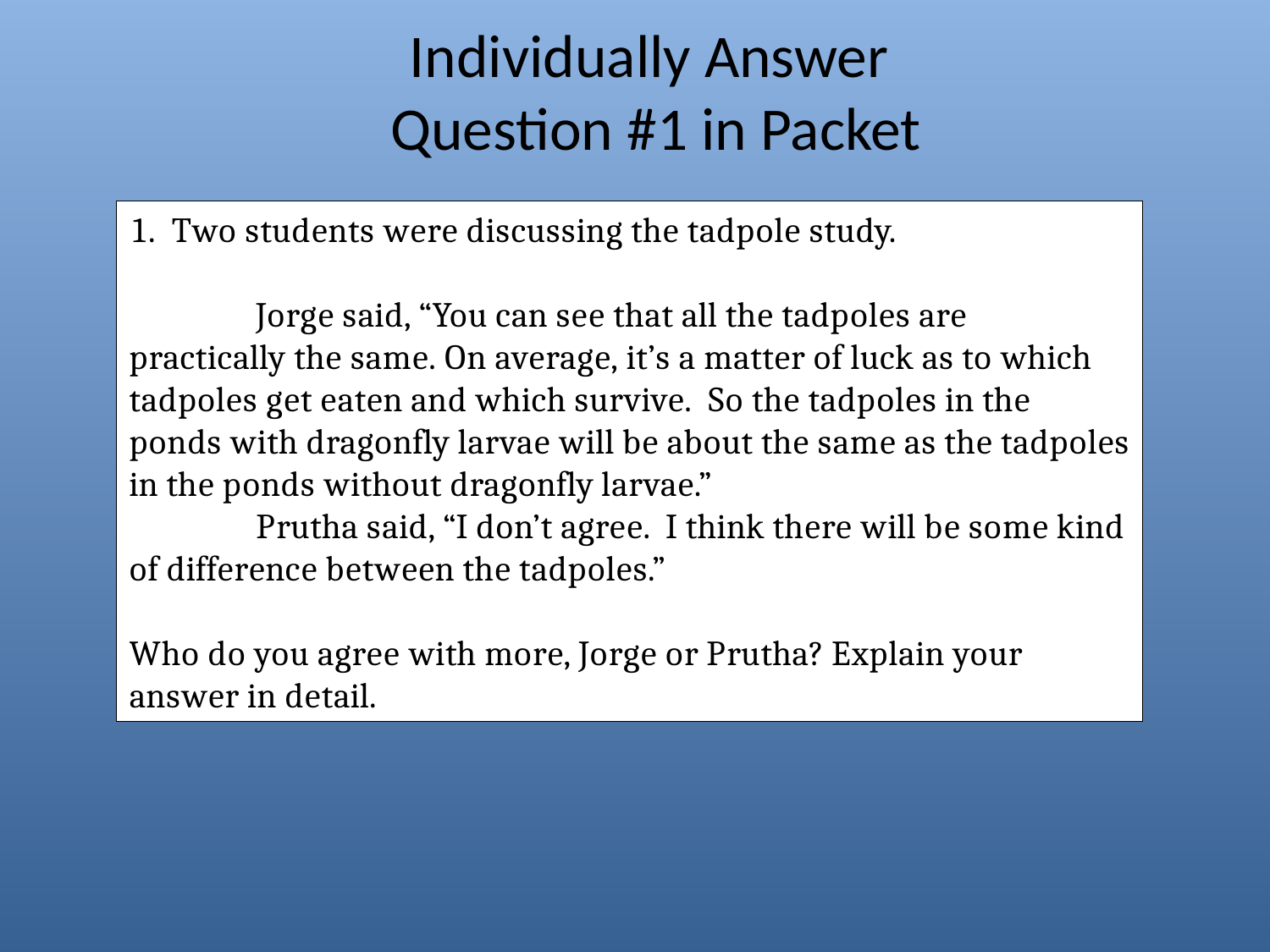

# Individually Answer Question #1 in Packet
1.  Two students were discussing the tadpole study.

	Jorge said, “You can see that all the tadpoles are practically the same. On average, it’s a matter of luck as to which tadpoles get eaten and which survive.  So the tadpoles in the ponds with dragonfly larvae will be about the same as the tadpoles in the ponds without dragonfly larvae.”
	Prutha said, “I don’t agree.  I think there will be some kind of difference between the tadpoles.”

Who do you agree with more, Jorge or Prutha? Explain your answer in detail.